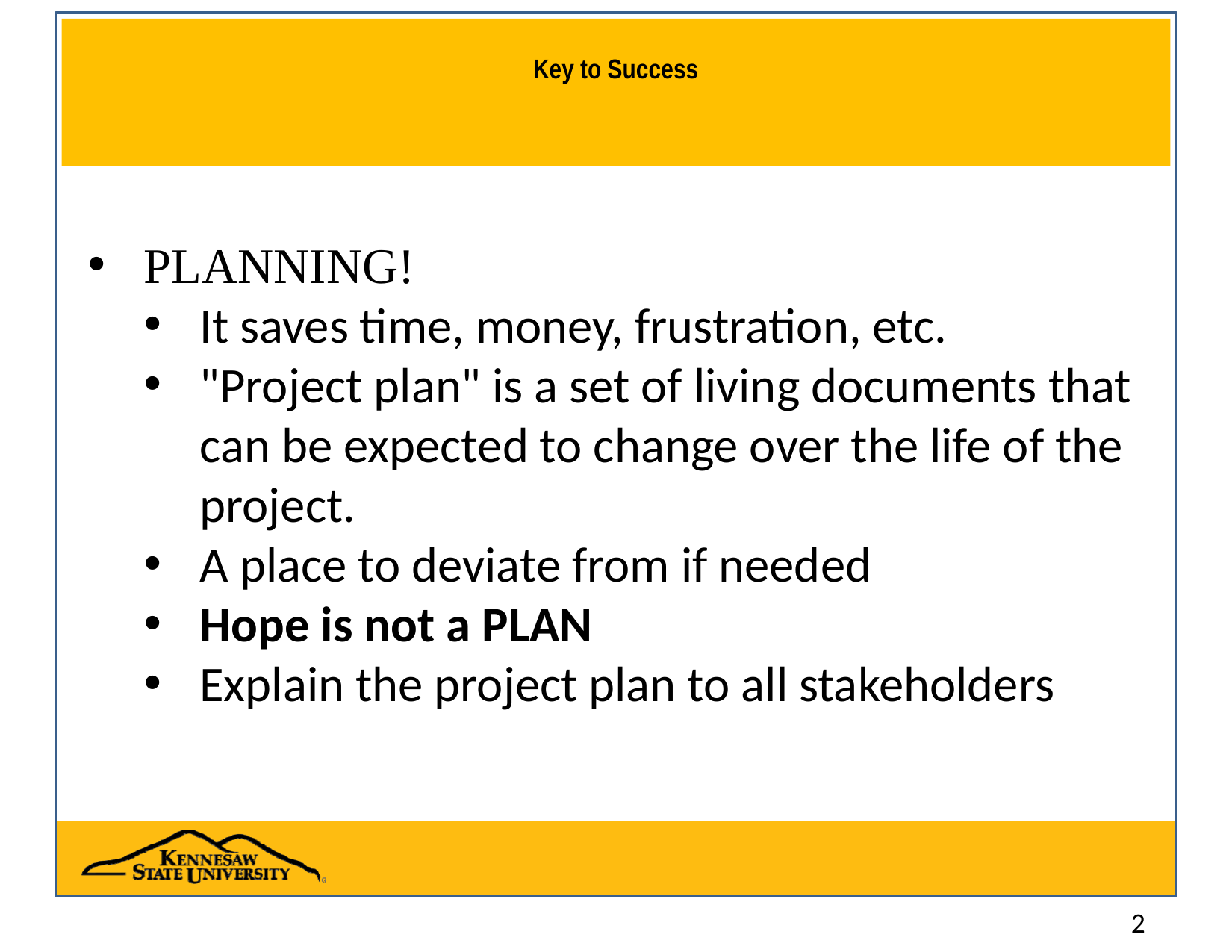

# Key to Success
PLANNING!
It saves time, money, frustration, etc.
"Project plan" is a set of living documents that can be expected to change over the life of the project.
A place to deviate from if needed
Hope is not a PLAN
Explain the project plan to all stakeholders